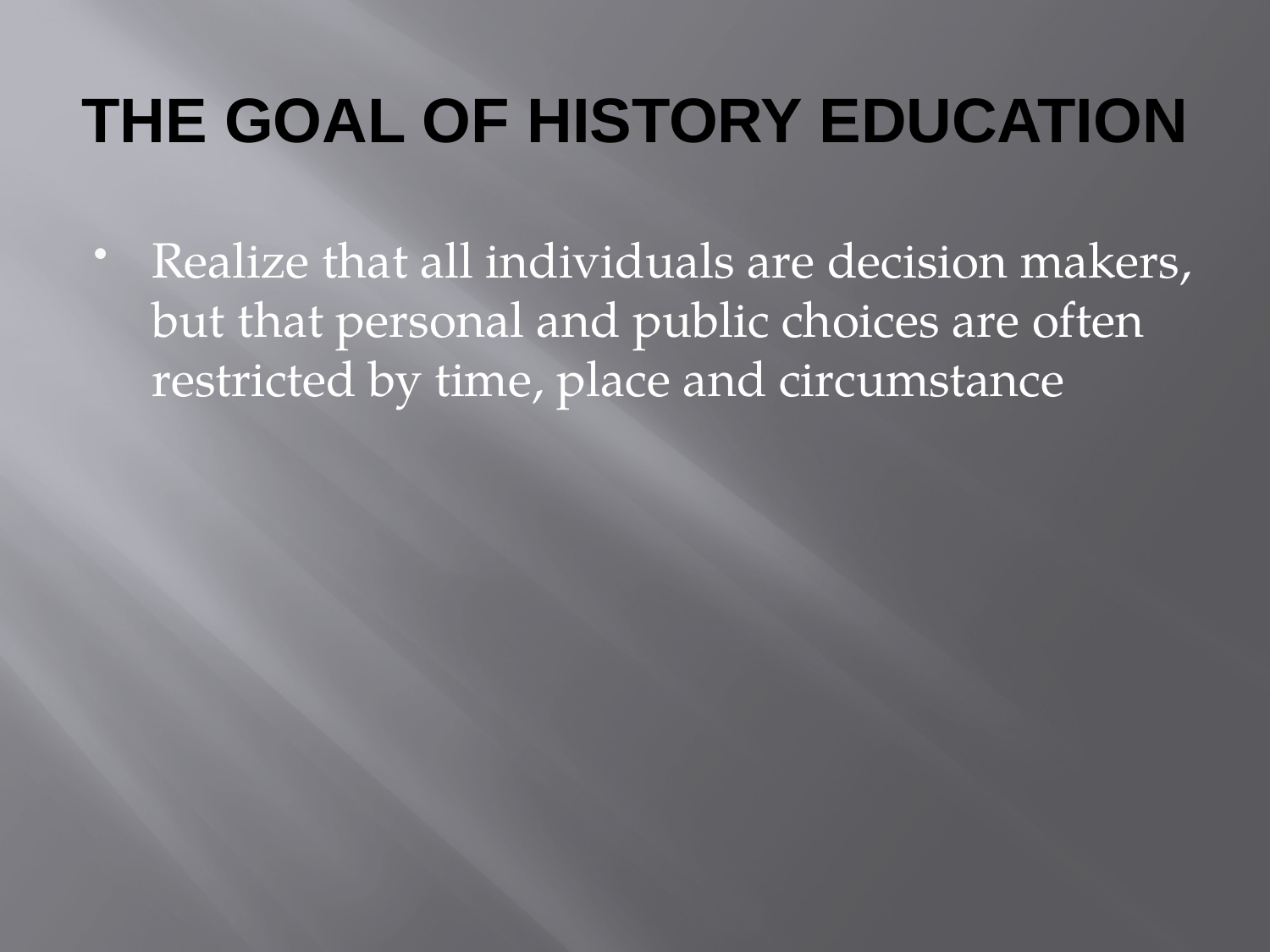

# THE GOAL OF HISTORY EDUCATION
Realize that all individuals are decision makers, but that personal and public choices are often restricted by time, place and circumstance